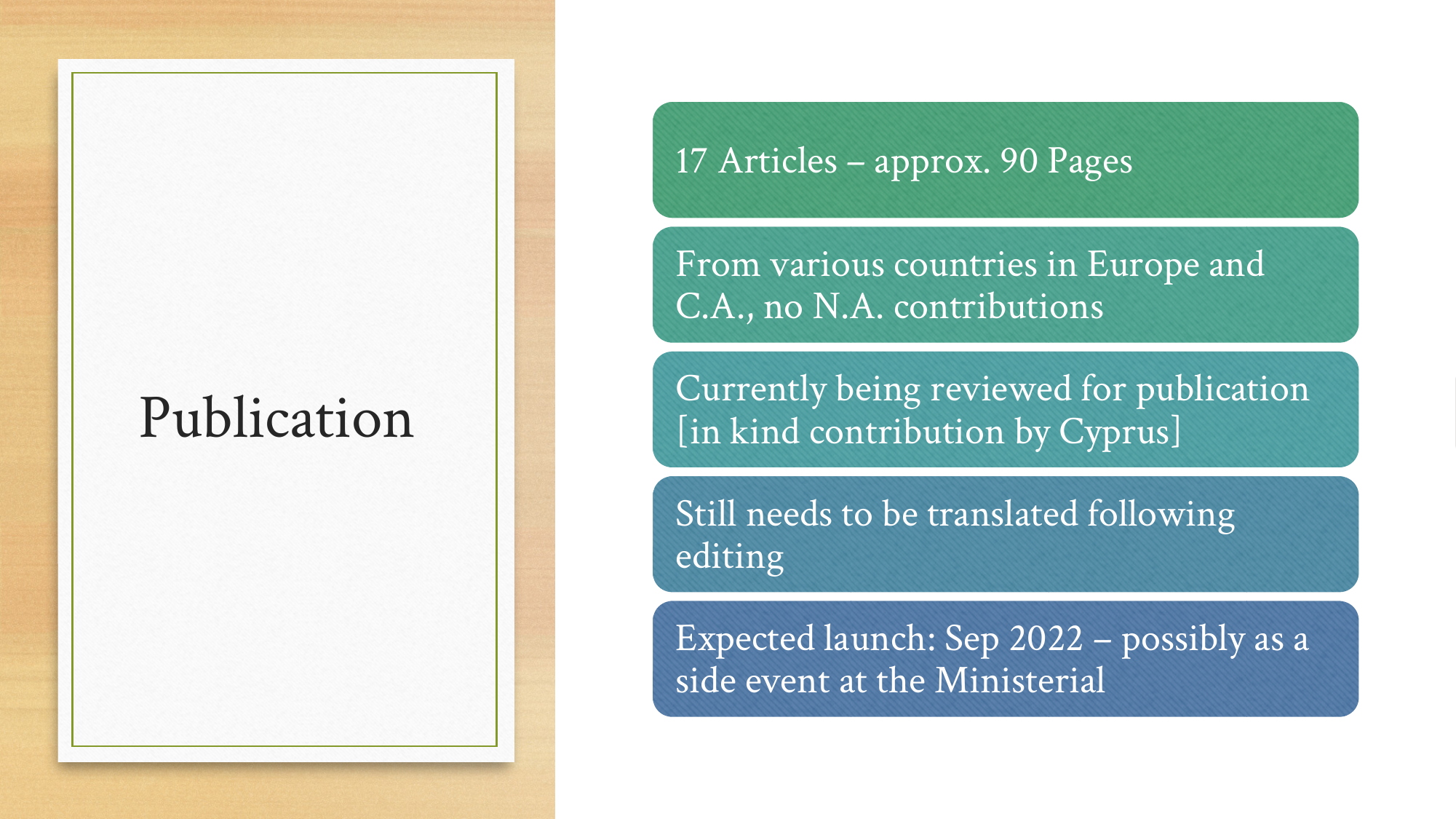

17 Articles – approx. 90 Pages
From various countries in Europe and C.A., no N.A. contributions
Currently being reviewed for publication [in kind contribution by Cyprus]
Still needs to be translated following editing
Expected launch: Sep 2022 – possibly as a side event at the Ministerial
# Publication